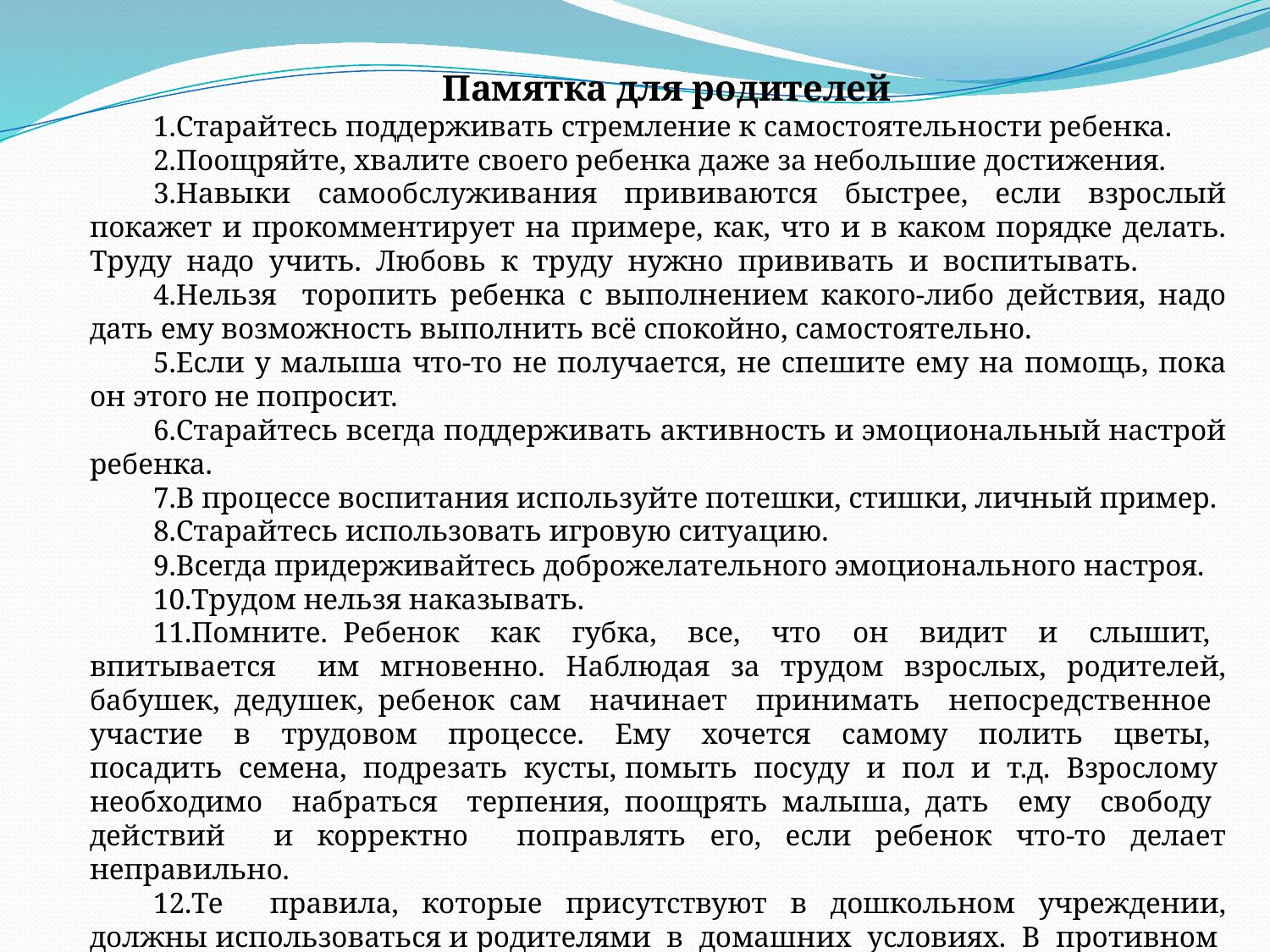

Памятка для родителей
Старайтесь поддерживать стремление к самостоятельности ребенка.
Поощряйте, хвалите своего ребенка даже за небольшие достижения.
Навыки самообслуживания прививаются быстрее, если взрослый покажет и прокомментирует на примере, как, что и в каком порядке делать. Труду  надо  учить.  Любовь  к  труду  нужно  прививать  и  воспитывать.
Нельзя  торопить ребенка с выполнением какого-либо действия, надо дать ему возможность выполнить всё спокойно, самостоятельно.
Если у малыша что-то не получается, не спешите ему на помощь, пока он этого не попросит.
Старайтесь всегда поддерживать активность и эмоциональный настрой ребенка.
В процессе воспитания используйте потешки, стишки, личный пример.
Старайтесь использовать игровую ситуацию.
Всегда придерживайтесь доброжелательного эмоционального настроя.
Трудом нельзя наказывать.
Помните. Ребенок  как  губка,  все,  что  он  видит  и  слышит,  впитывается  им мгновенно. Наблюдая за трудом взрослых, родителей, бабушек, дедушек, ребенок сам  начинает  принимать  непосредственное  участие  в  трудовом  процессе.  Ему  хочется  самому  полить  цветы,  посадить  семена,  подрезать  кусты, помыть  посуду  и  пол  и  т.д.  Взрослому  необходимо  набраться  терпения, поощрять малыша, дать  ему  свободу  действий  и корректно  поправлять его, если ребенок что-то делает неправильно.
Те  правила, которые присутствуют в дошкольном учреждении, должны использоваться и родителями  в  домашних  условиях.  В  противном  случае  несовпадение требований может привести к недопониманию со стороны ребенка того, что от  него  требуют.